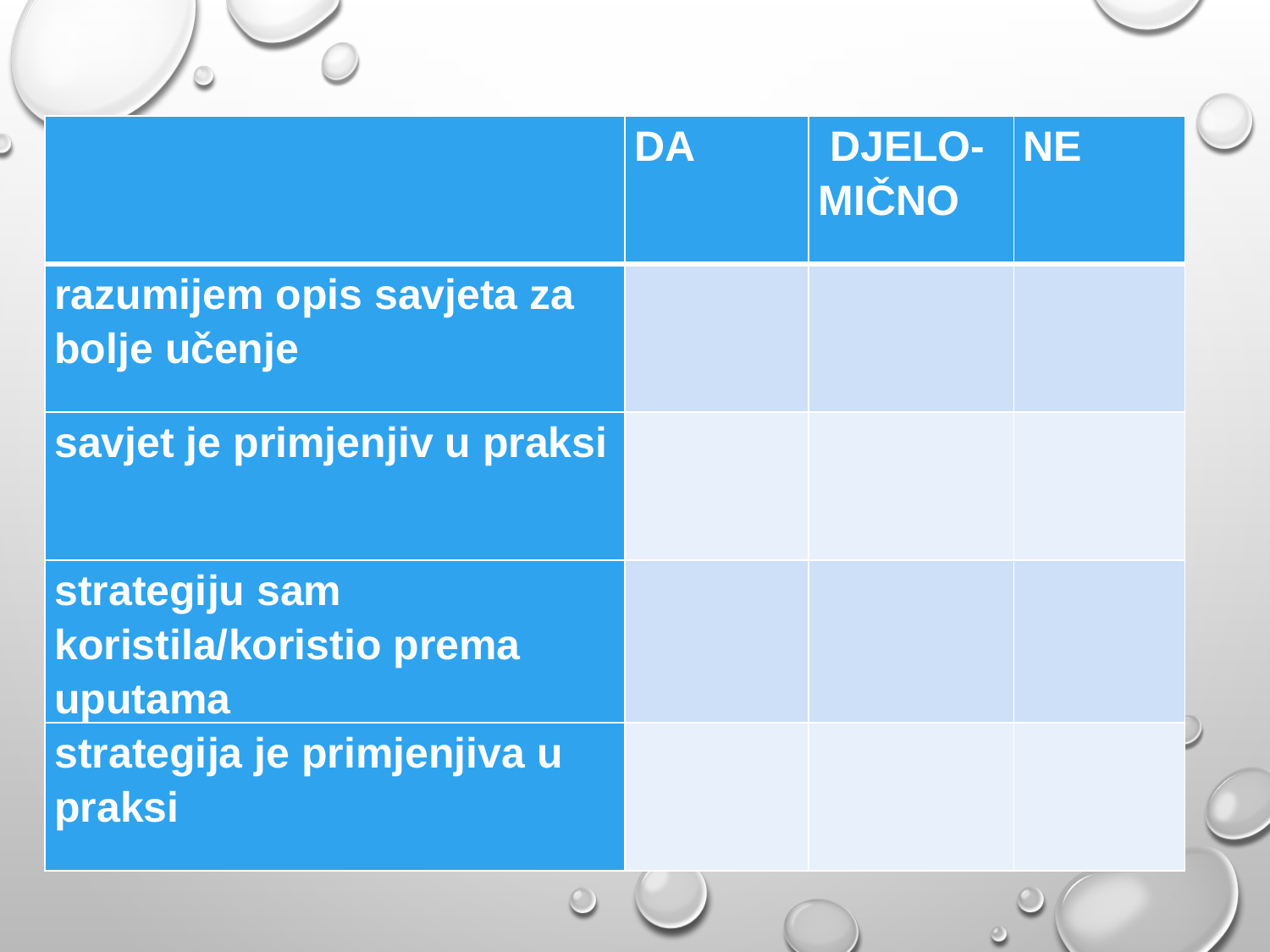

|  | DA | DJELO-MIČNO | NE |
| --- | --- | --- | --- |
| razumijem opis savjeta za bolje učenje |  |  |  |
| savjet je primjenjiv u praksi |  |  |  |
| strategiju sam koristila/koristio prema uputama |  |  |  |
| strategija je primjenjiva u praksi |  |  |  |